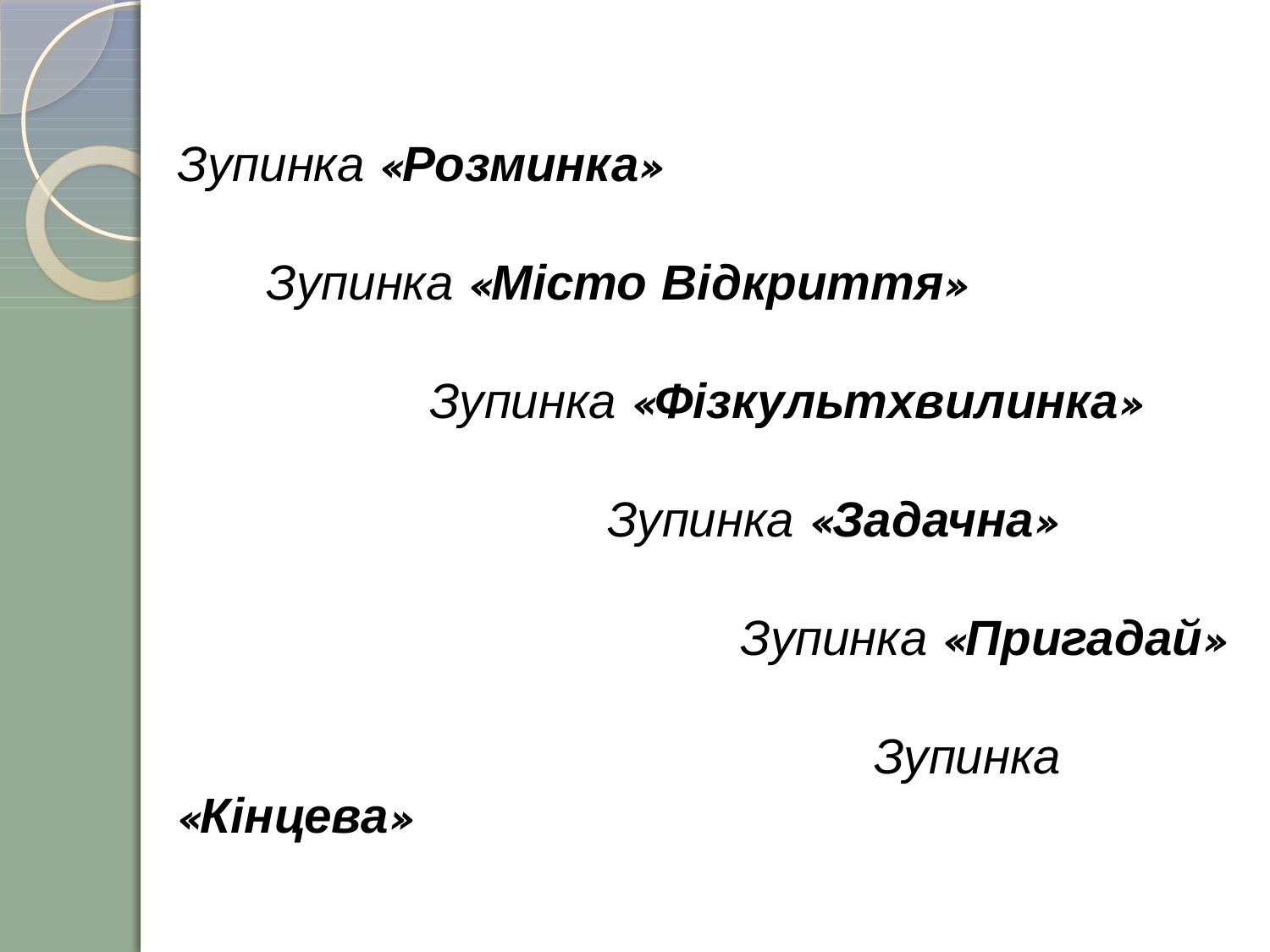

Зупинка «Розминка»

      Зупинка «Місто Відкриття»

                 Зупинка «Фізкультхвилинка»

                             Зупинка «Задачна»

                                      Зупинка «Пригадай»

                                               Зупинка «Кінцева»